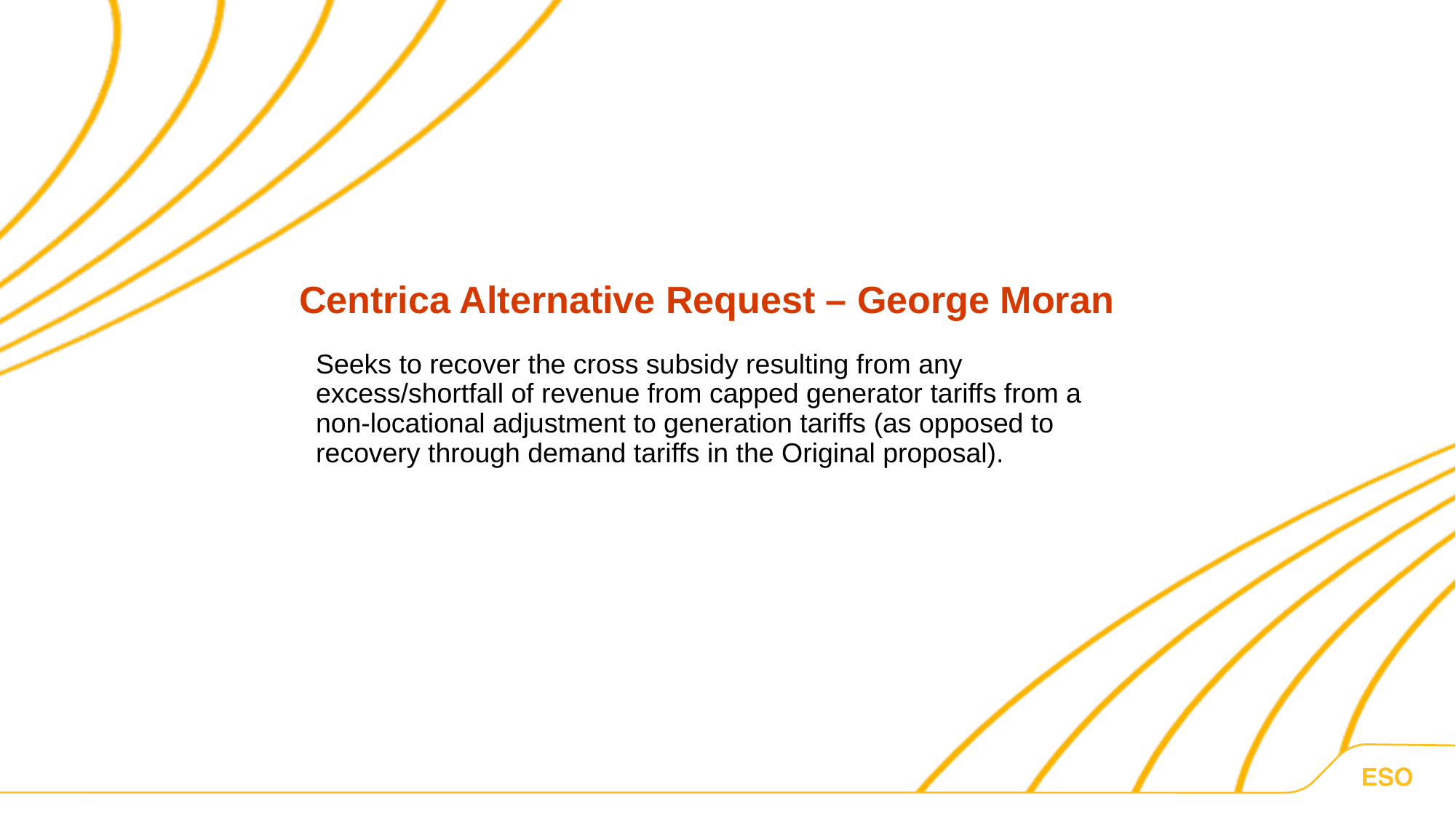

Centrica Alternative Request – George Moran
Seeks to recover the cross subsidy resulting from any excess/shortfall of revenue from capped generator tariffs from a non-locational adjustment to generation tariffs (as opposed to recovery through demand tariffs in the Original proposal).